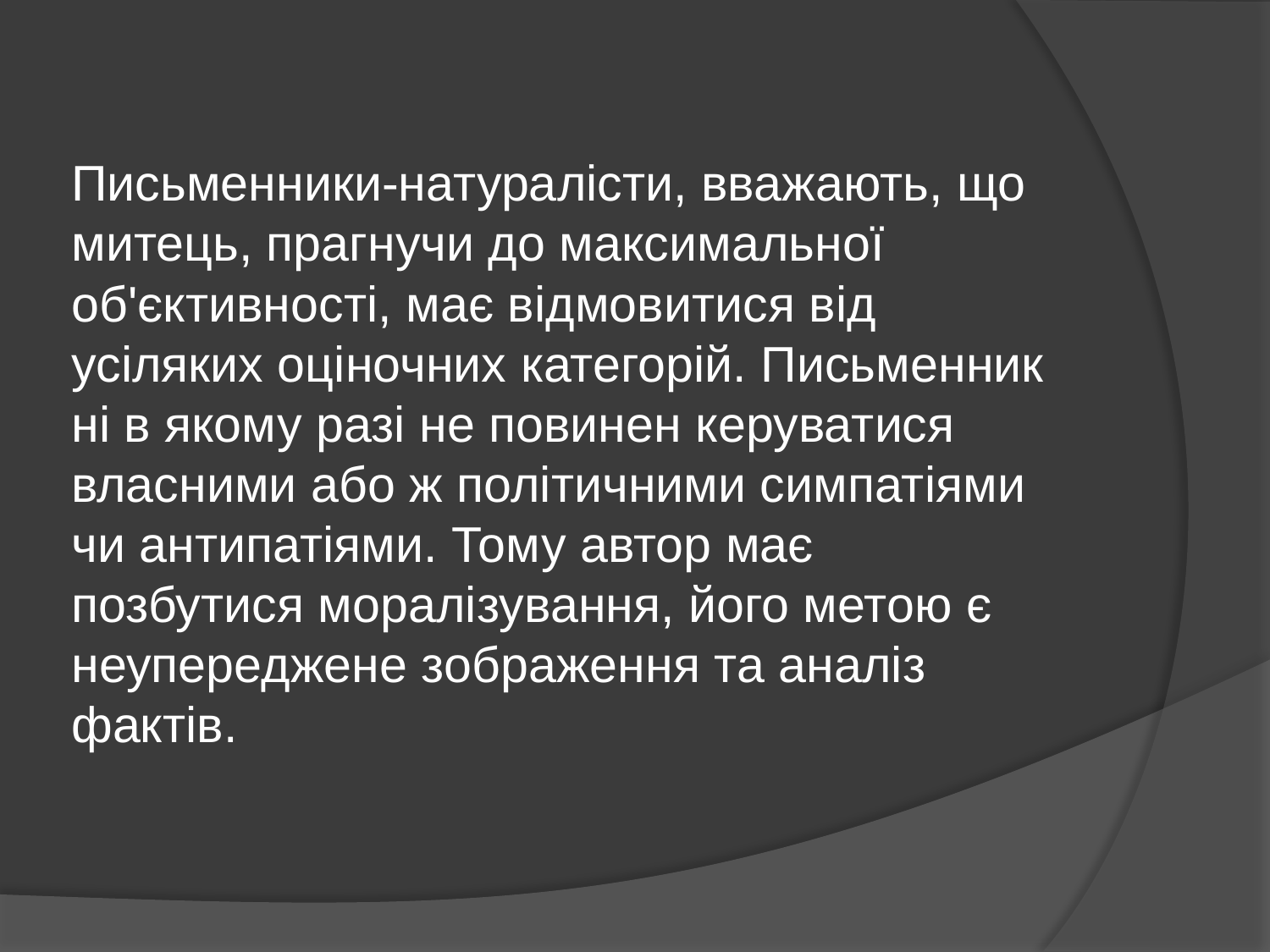

# Письменники-натуралісти, вважають, що митець, прагнучи до максимальної об'єктивності, має відмовитися від усіляких оціночних категорій. Письменник ні в якому разі не повинен керуватися власними або ж політичними симпатіями чи антипатіями. Тому автор має позбутися моралізування, його метою є неупереджене зображення та аналіз фактів.